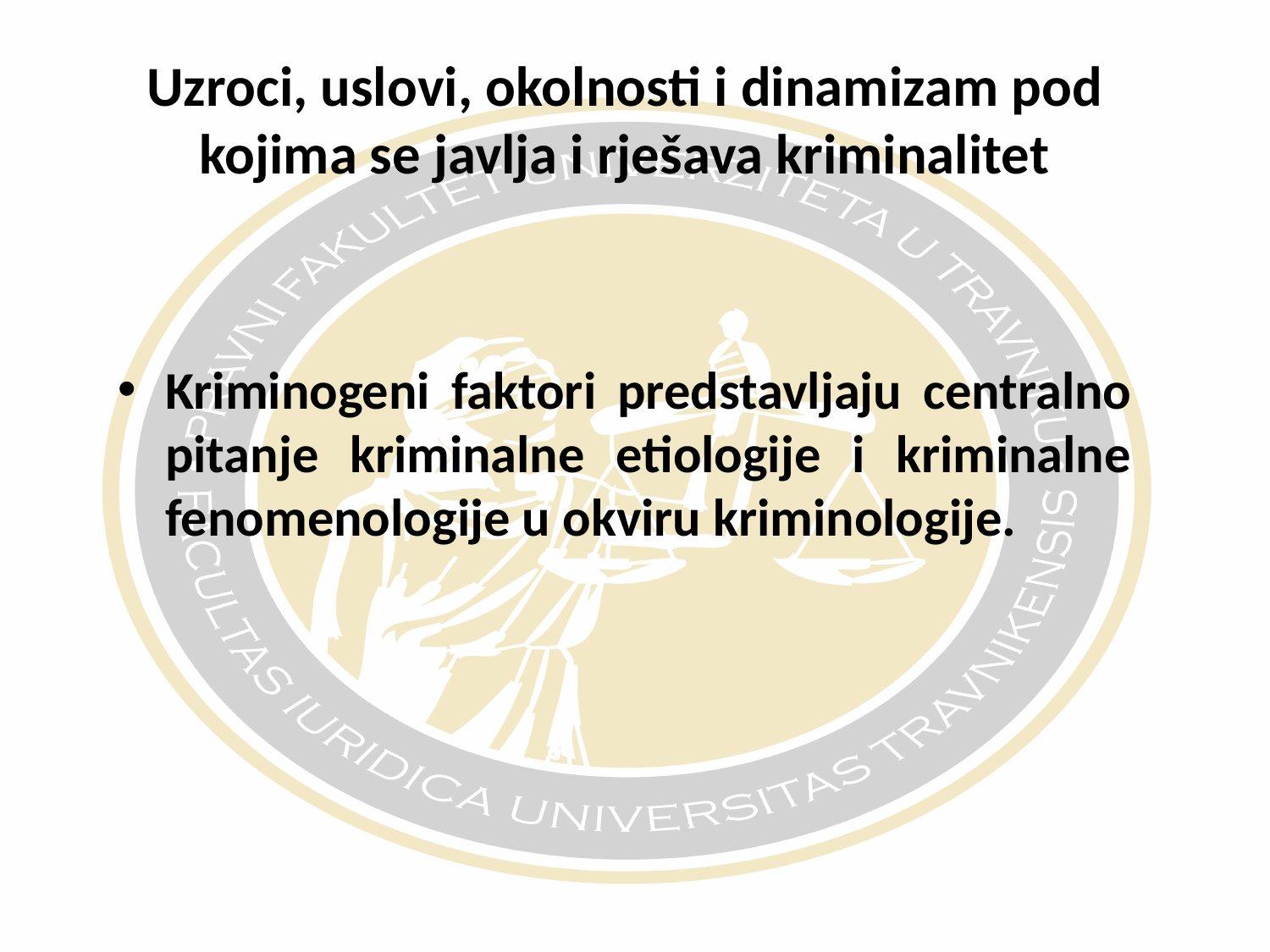

# Uzroci, uslovi, okolnosti i dinamizam pod kojima se javlja i rješava kriminalitet

Kriminogeni faktori predstavljaju centralno pitanje kriminalne etiologije i kriminalne fenomenologije u okviru kriminologije.